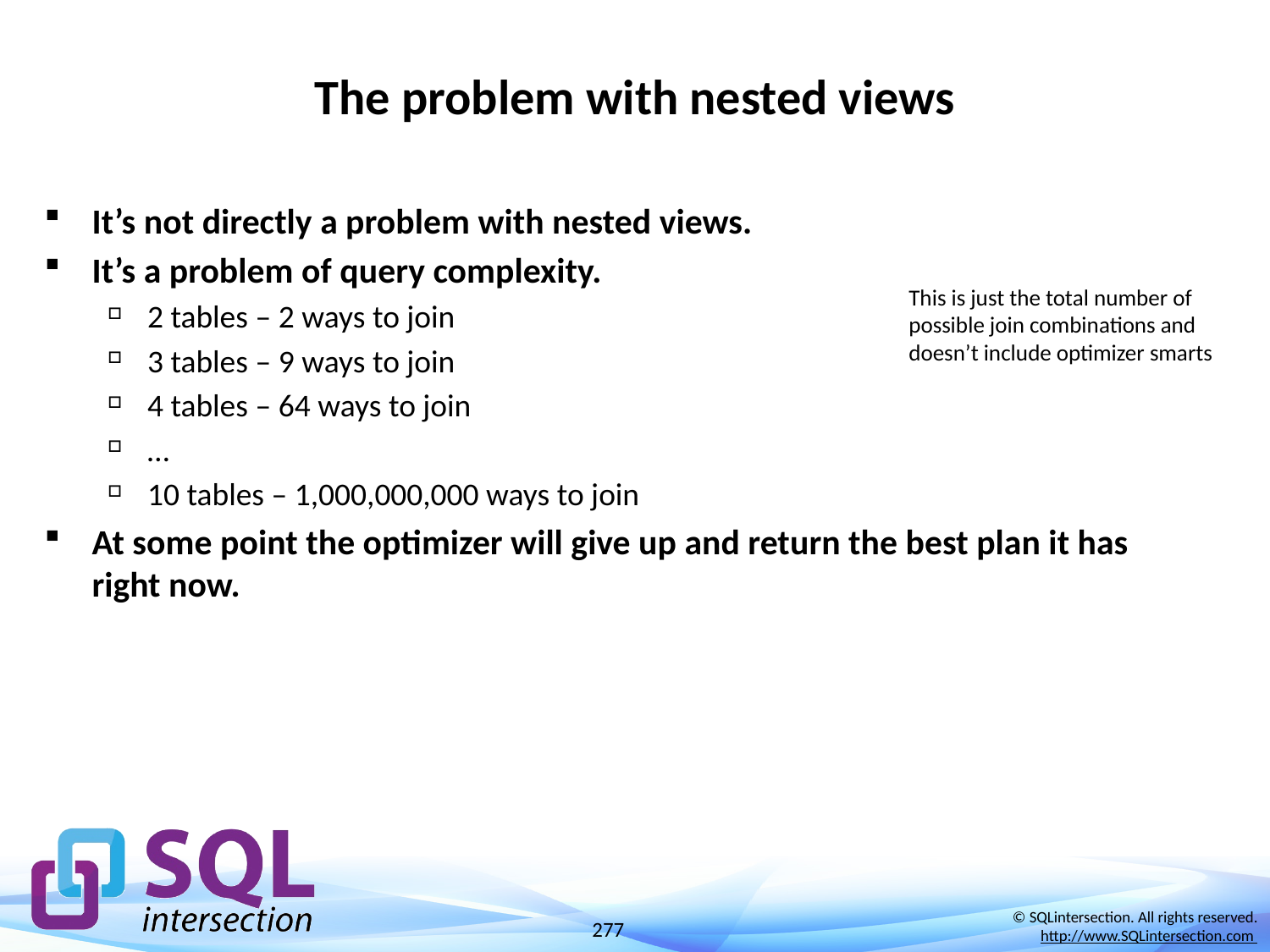

# The problem with nested views
It’s not directly a problem with nested views.
It’s a problem of query complexity.
2 tables – 2 ways to join
3 tables – 9 ways to join
4 tables – 64 ways to join
…
10 tables – 1,000,000,000 ways to join
At some point the optimizer will give up and return the best plan it has right now.
This is just the total number of
possible join combinations and
doesn’t include optimizer smarts